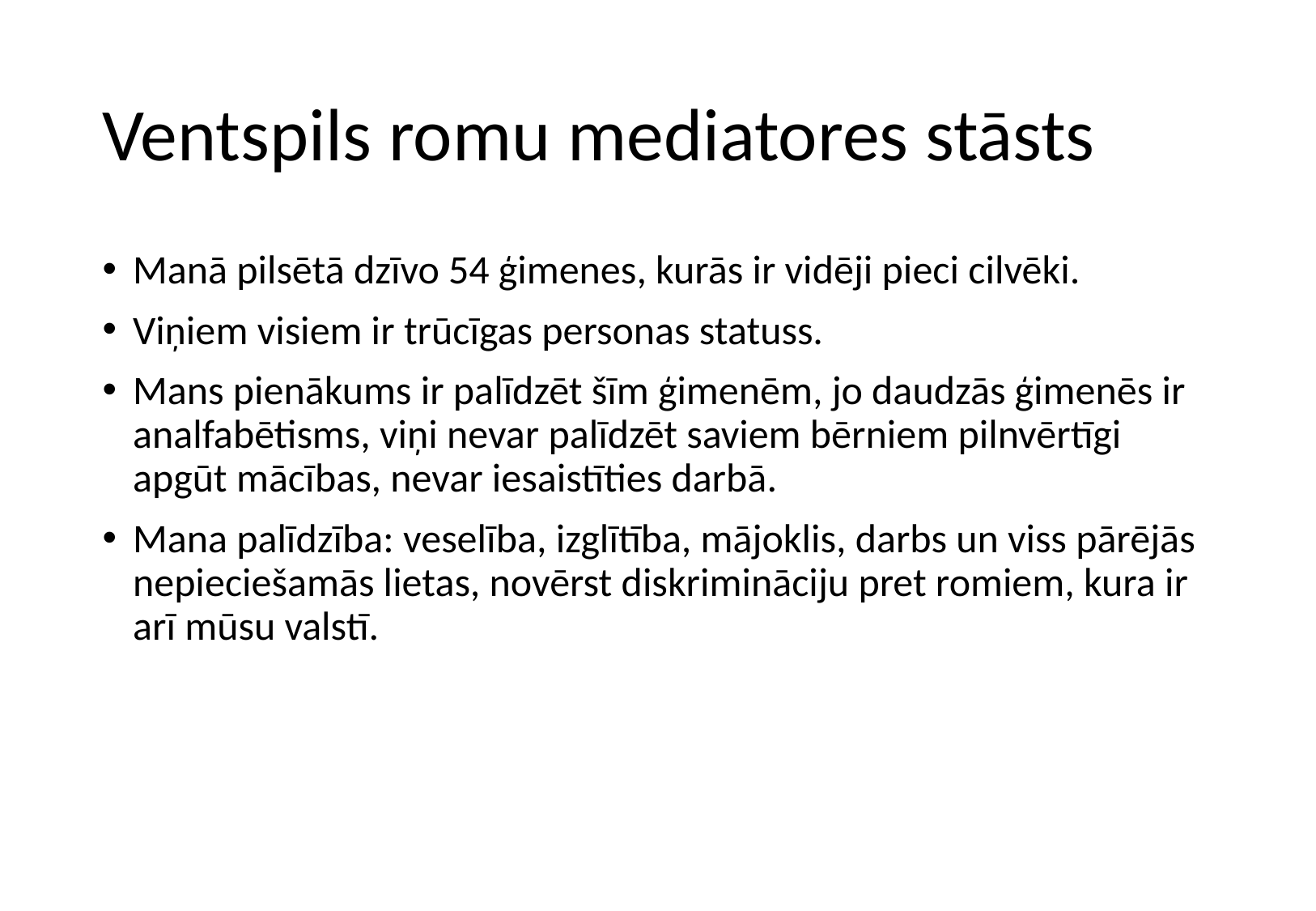

# Ventspils romu mediatores stāsts
Manā pilsētā dzīvo 54 ģimenes, kurās ir vidēji pieci cilvēki.
Viņiem visiem ir trūcīgas personas statuss.
Mans pienākums ir palīdzēt šīm ģimenēm, jo daudzās ģimenēs ir analfabētisms, viņi nevar palīdzēt saviem bērniem pilnvērtīgi apgūt mācības, nevar iesaistīties darbā.
Mana palīdzība: veselība, izglītība, mājoklis, darbs un viss pārējās nepieciešamās lietas, novērst diskrimināciju pret romiem, kura ir arī mūsu valstī.